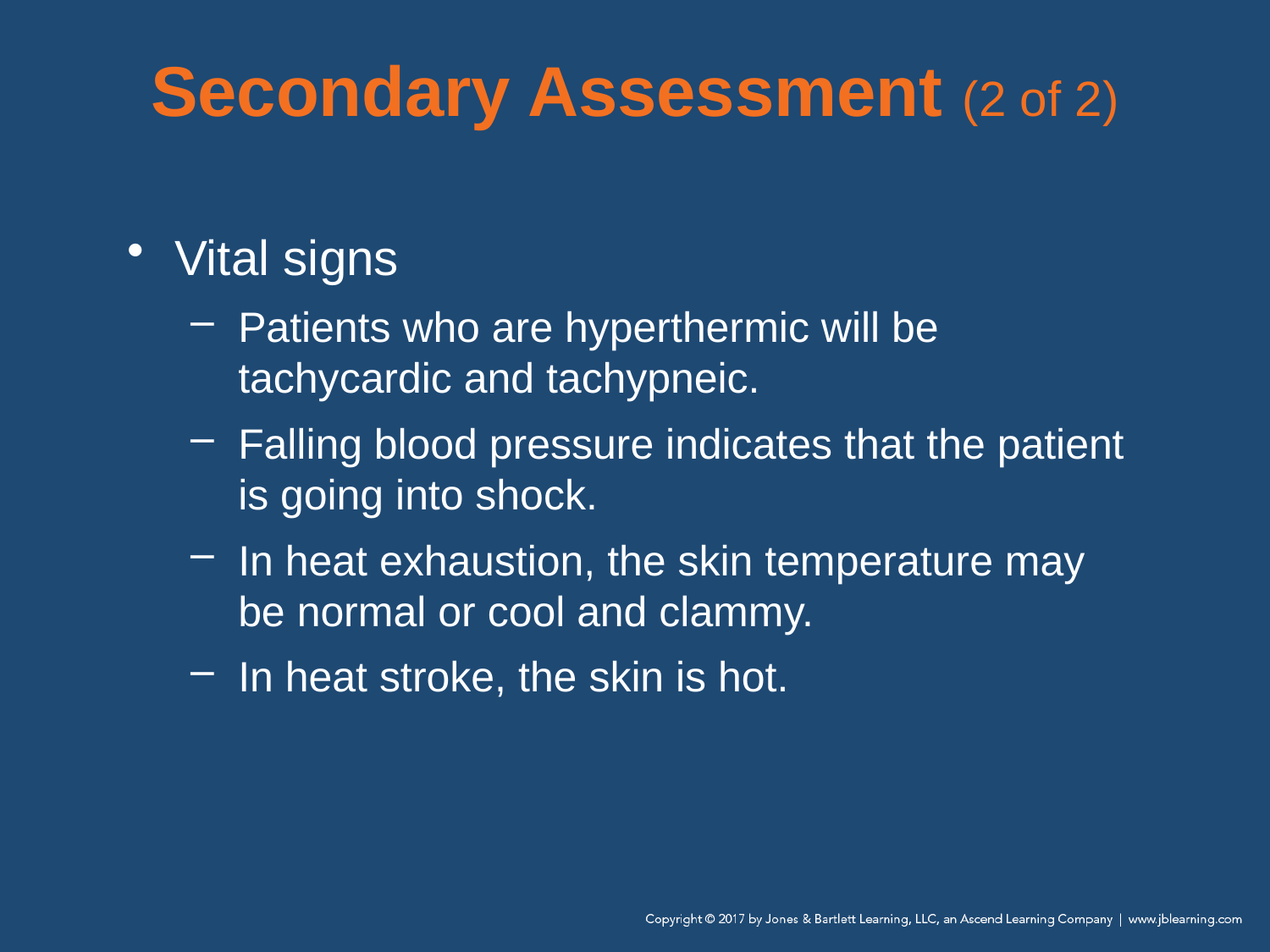

# Secondary Assessment (2 of 2)
Vital signs
Patients who are hyperthermic will be tachycardic and tachypneic.
Falling blood pressure indicates that the patient is going into shock.
In heat exhaustion, the skin temperature may be normal or cool and clammy.
In heat stroke, the skin is hot.